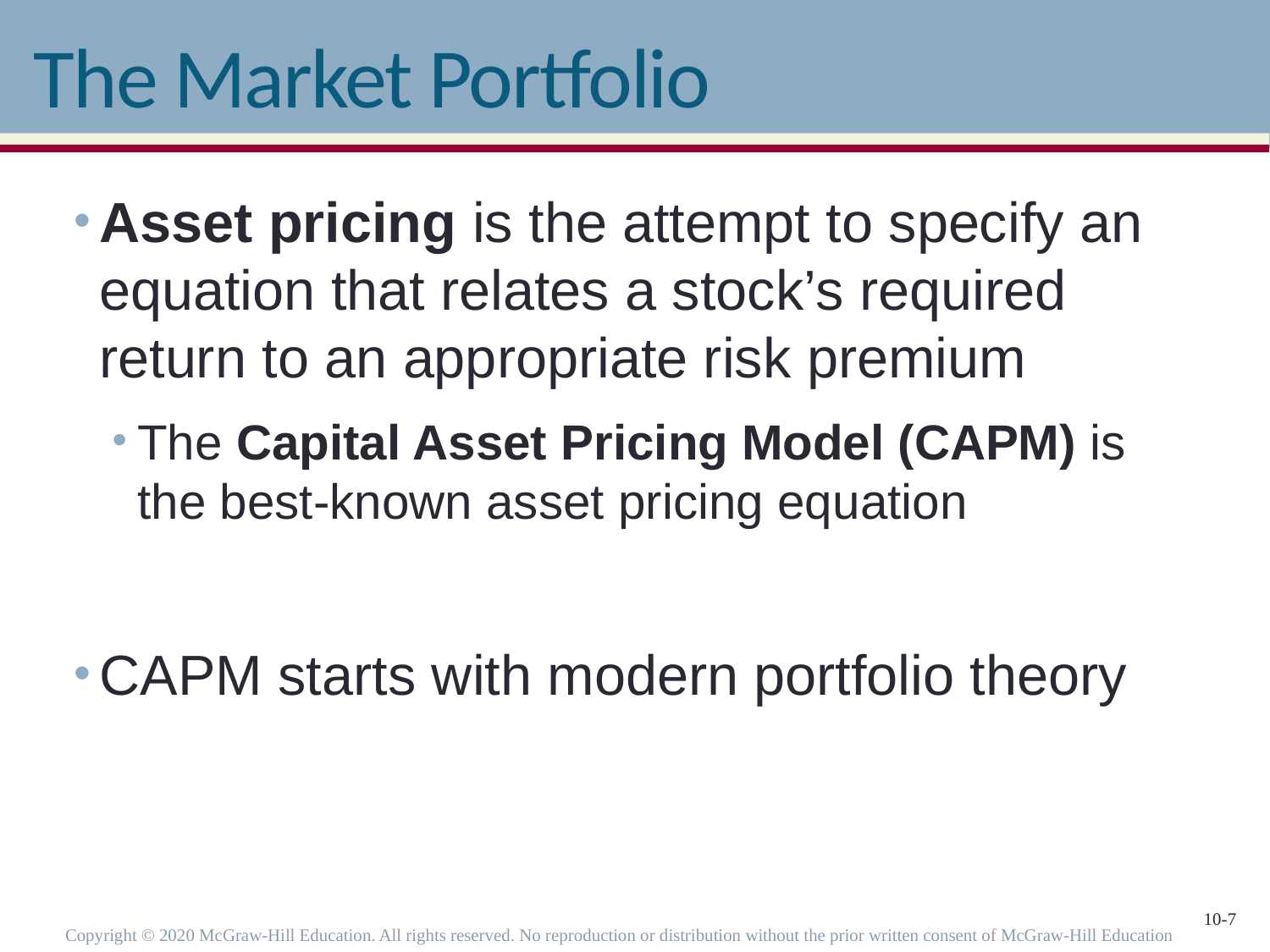

# The Market Portfolio
Asset pricing is the attempt to specify an equation that relates a stock’s required return to an appropriate risk premium
The Capital Asset Pricing Model (CAPM) is the best-known asset pricing equation

CAPM starts with modern portfolio theory
Copyright © 2020 McGraw-Hill Education. All rights reserved. No reproduction or distribution without the prior written consent of McGraw-Hill Education